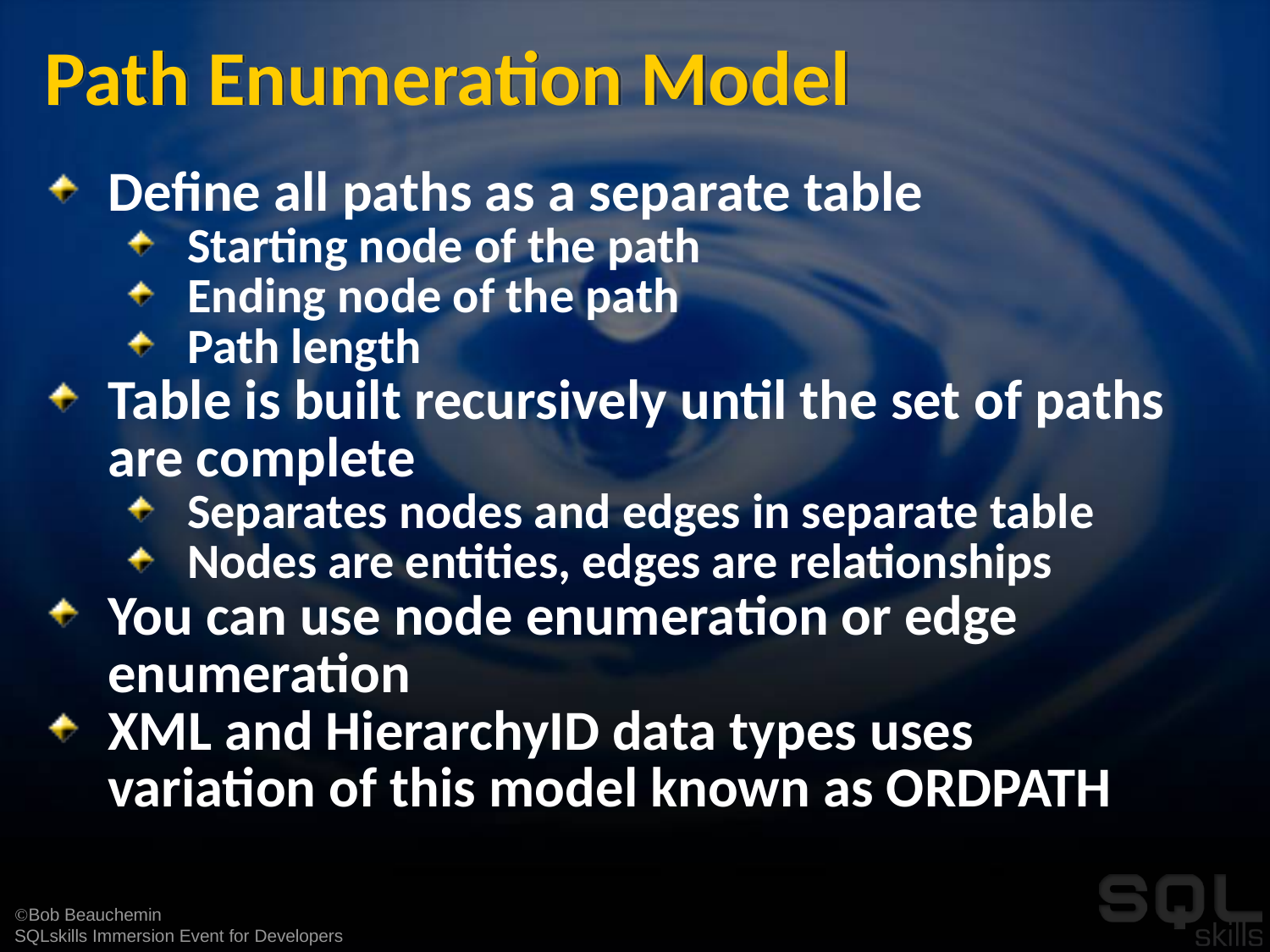

# Path Enumeration Model
Define all paths as a separate table
Starting node of the path
Ending node of the path
Path length
Table is built recursively until the set of paths are complete
Separates nodes and edges in separate table
Nodes are entities, edges are relationships
You can use node enumeration or edge enumeration
XML and HierarchyID data types uses variation of this model known as ORDPATH